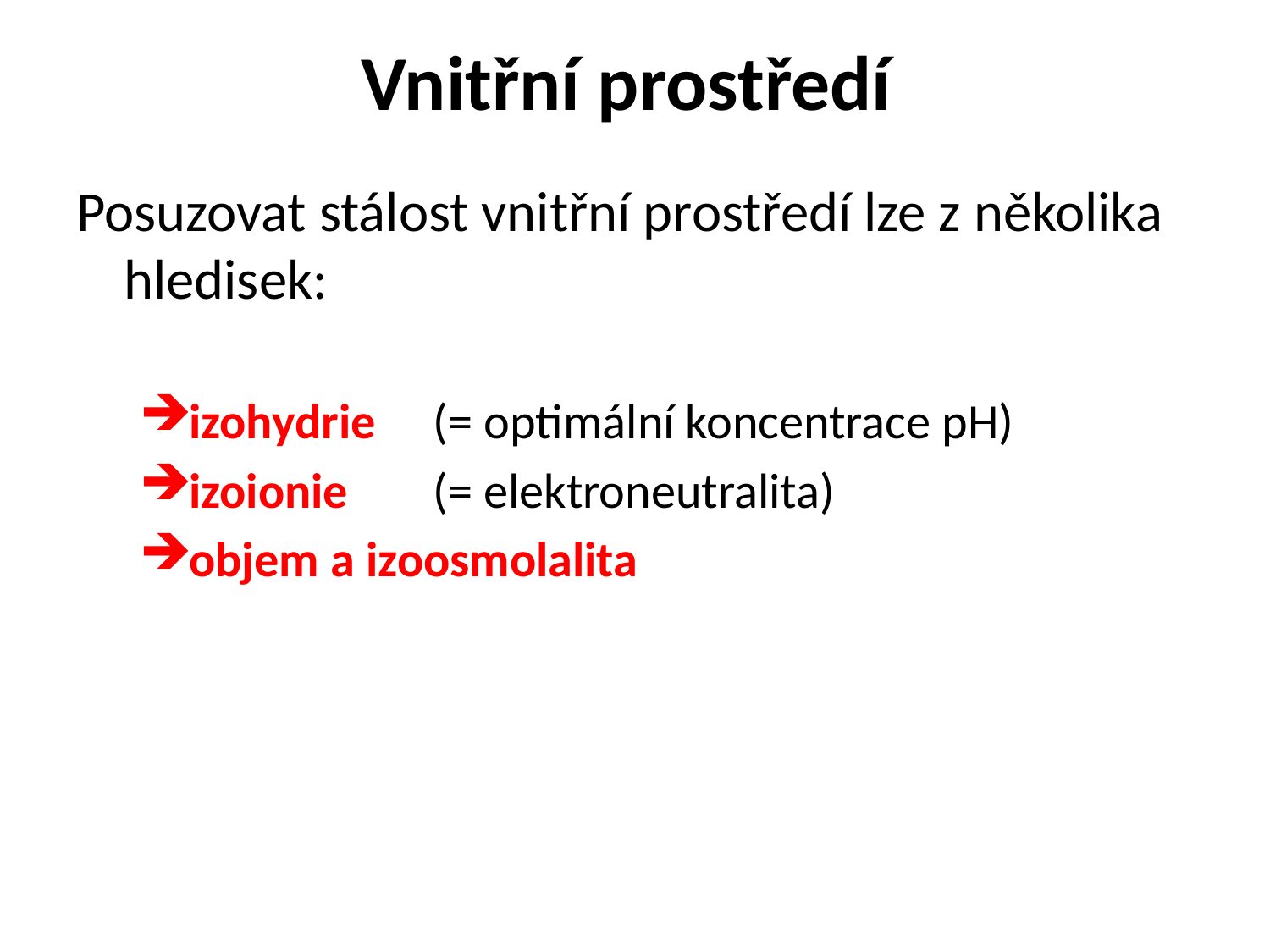

# Vnitřní prostředí
Posuzovat stálost vnitřní prostředí lze z několika hledisek:

izohydrie 	(= optimální koncentrace pH)
izoionie 	(= elektroneutralita)
objem a izoosmolalita